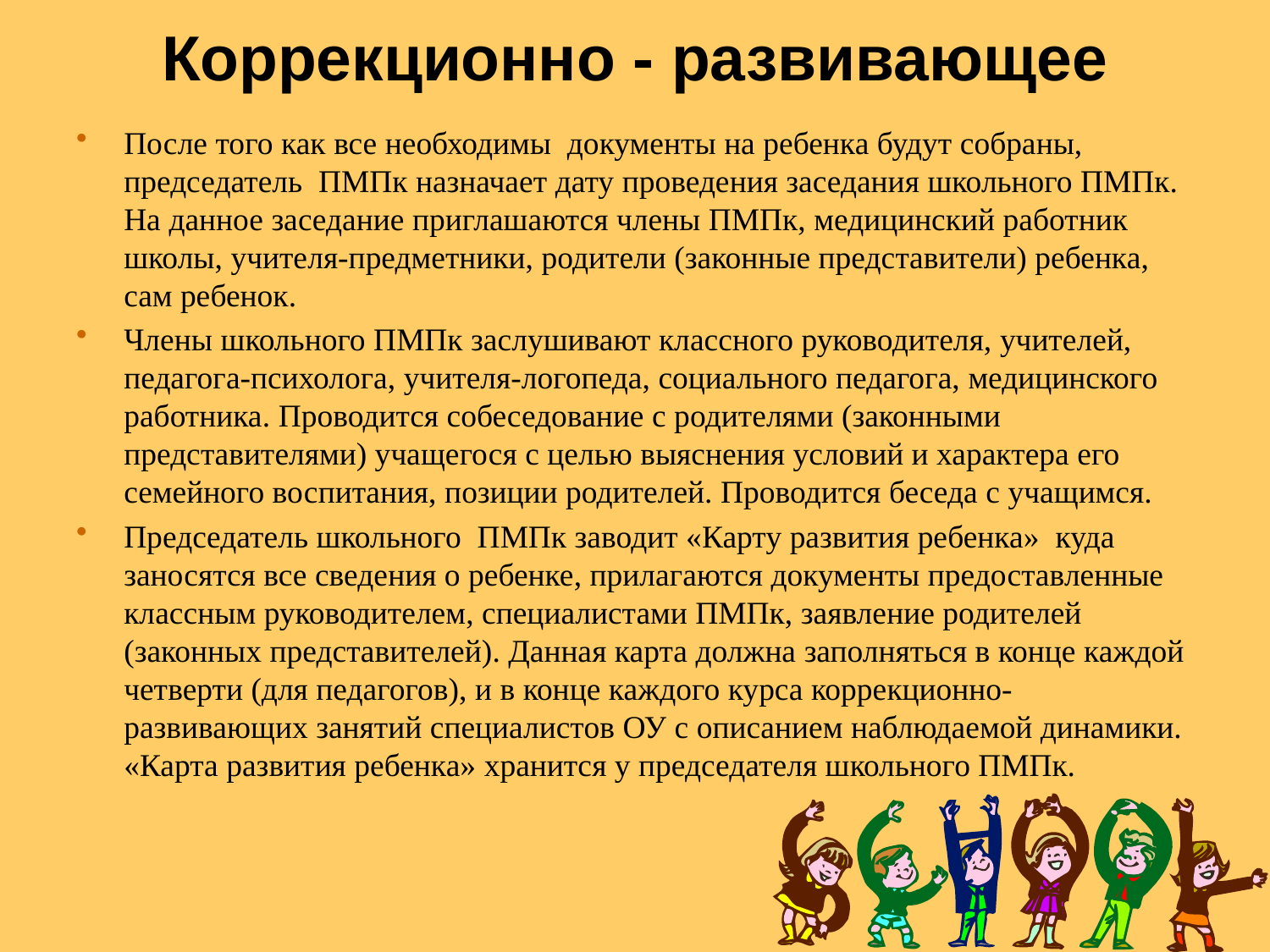

# Коррекционно - развивающее
После того как все необходимы  документы на ребенка будут собраны, председатель  ПМПк назначает дату проведения заседания школьного ПМПк. На данное заседание приглашаются члены ПМПк, медицинский работник школы, учителя-предметники, родители (законные представители) ребенка, сам ребенок.
Члены школьного ПМПк заслушивают классного руководителя, учителей, педагога-психолога, учителя-логопеда, социального педагога, медицинского работника. Проводится собеседование с родителями (законными представителями) учащегося с целью выяснения условий и характера его семейного воспитания, позиции родителей. Проводится беседа с учащимся.
Председатель школьного  ПМПк заводит «Карту развития ребенка»  куда заносятся все сведения о ребенке, прилагаются документы предоставленные классным руководителем, специалистами ПМПк, заявление родителей (законных представителей). Данная карта должна заполняться в конце каждой четверти (для педагогов), и в конце каждого курса коррекционно-развивающих занятий специалистов ОУ с описанием наблюдаемой динамики. «Карта развития ребенка» хранится у председателя школьного ПМПк.